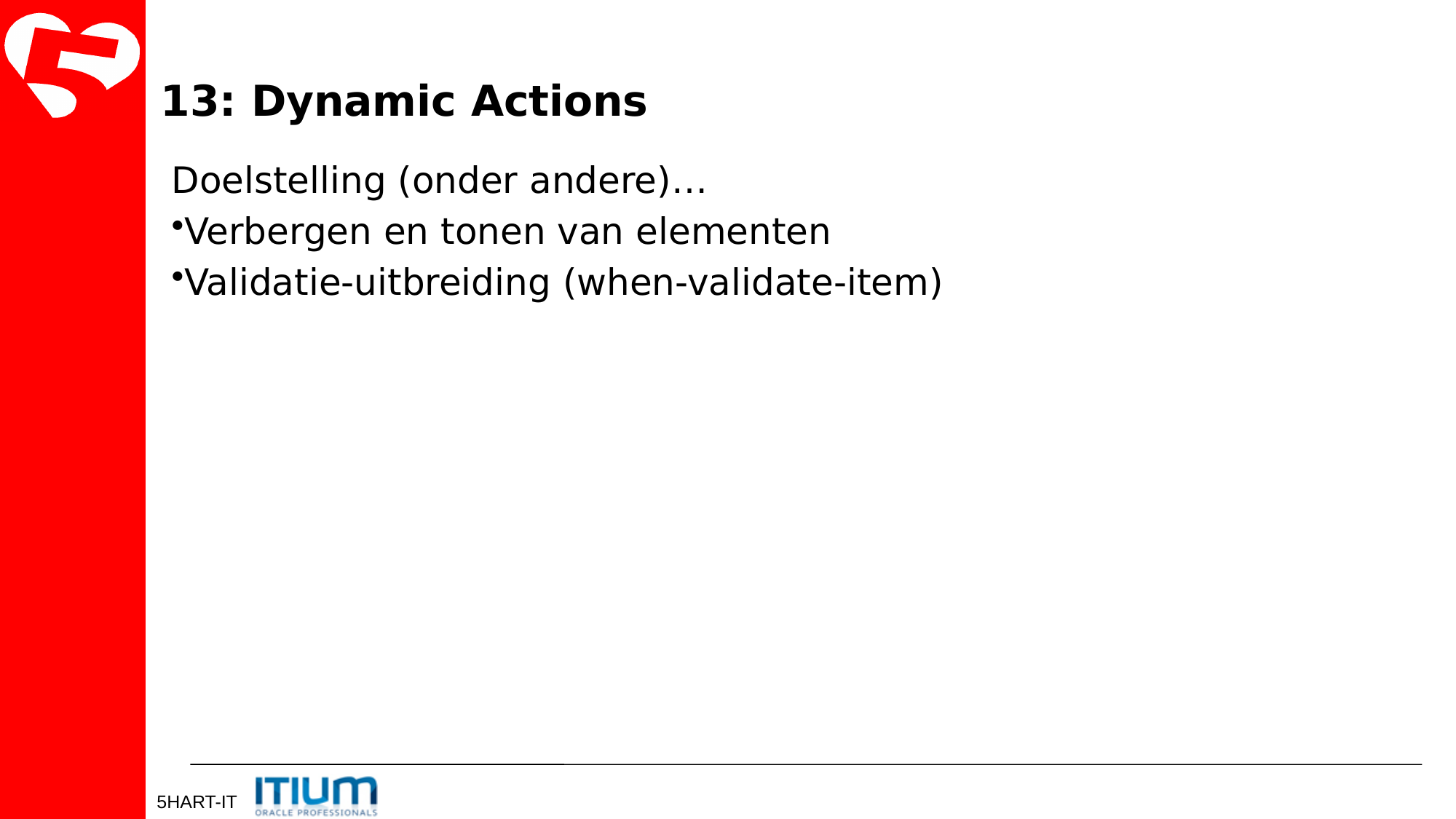

# 13: Dynamic Actions
Doelstelling (onder andere)…
Verbergen en tonen van elementen
Validatie-uitbreiding (when-validate-item)